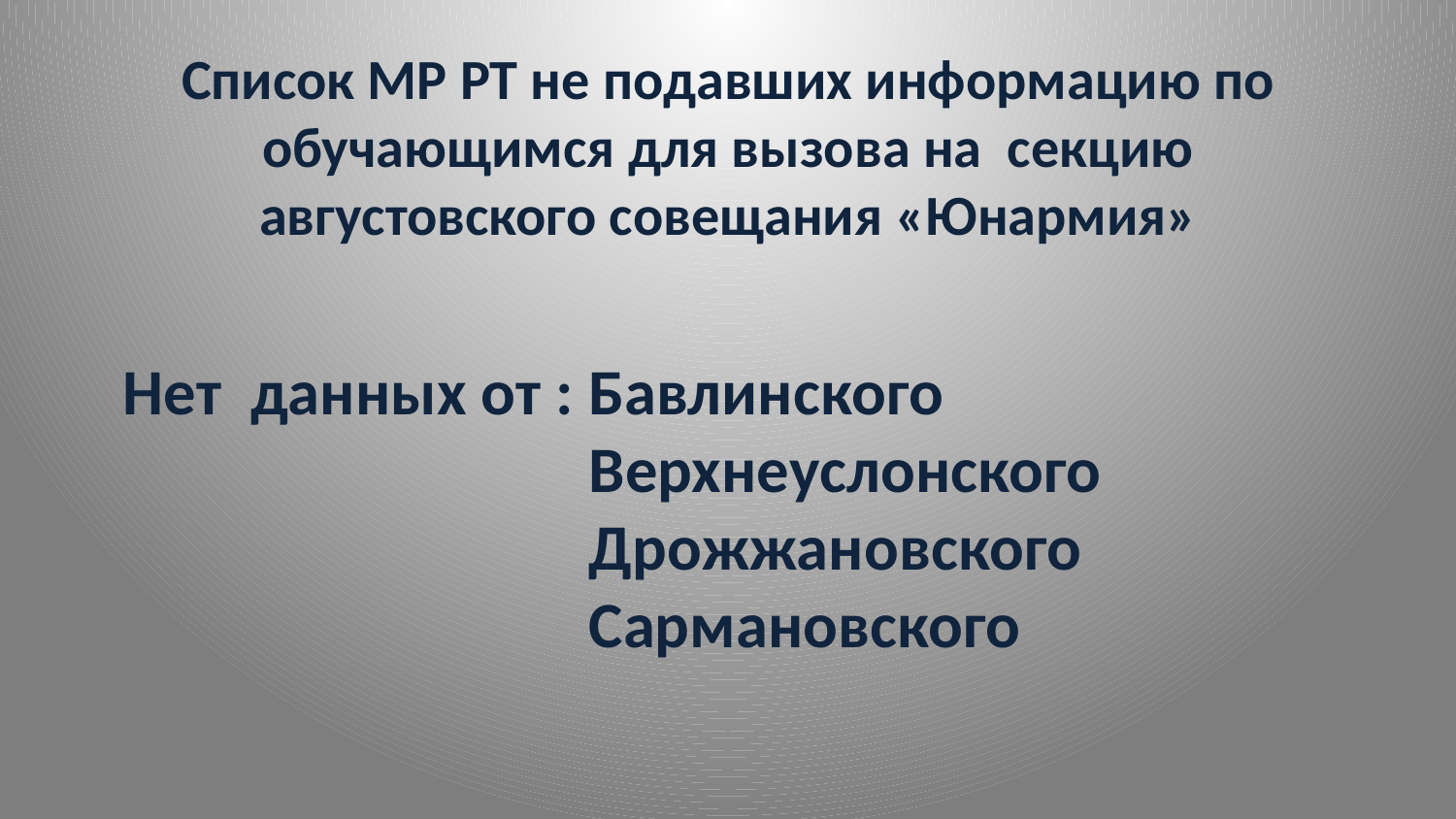

# Список МР РТ не подавших информацию по обучающимся для вызова на  секцию августовского совещания «Юнармия»
Нет  данных от : Бавлинского
			  Верхнеуслонского
			  Дрожжановского
			  Сармановского